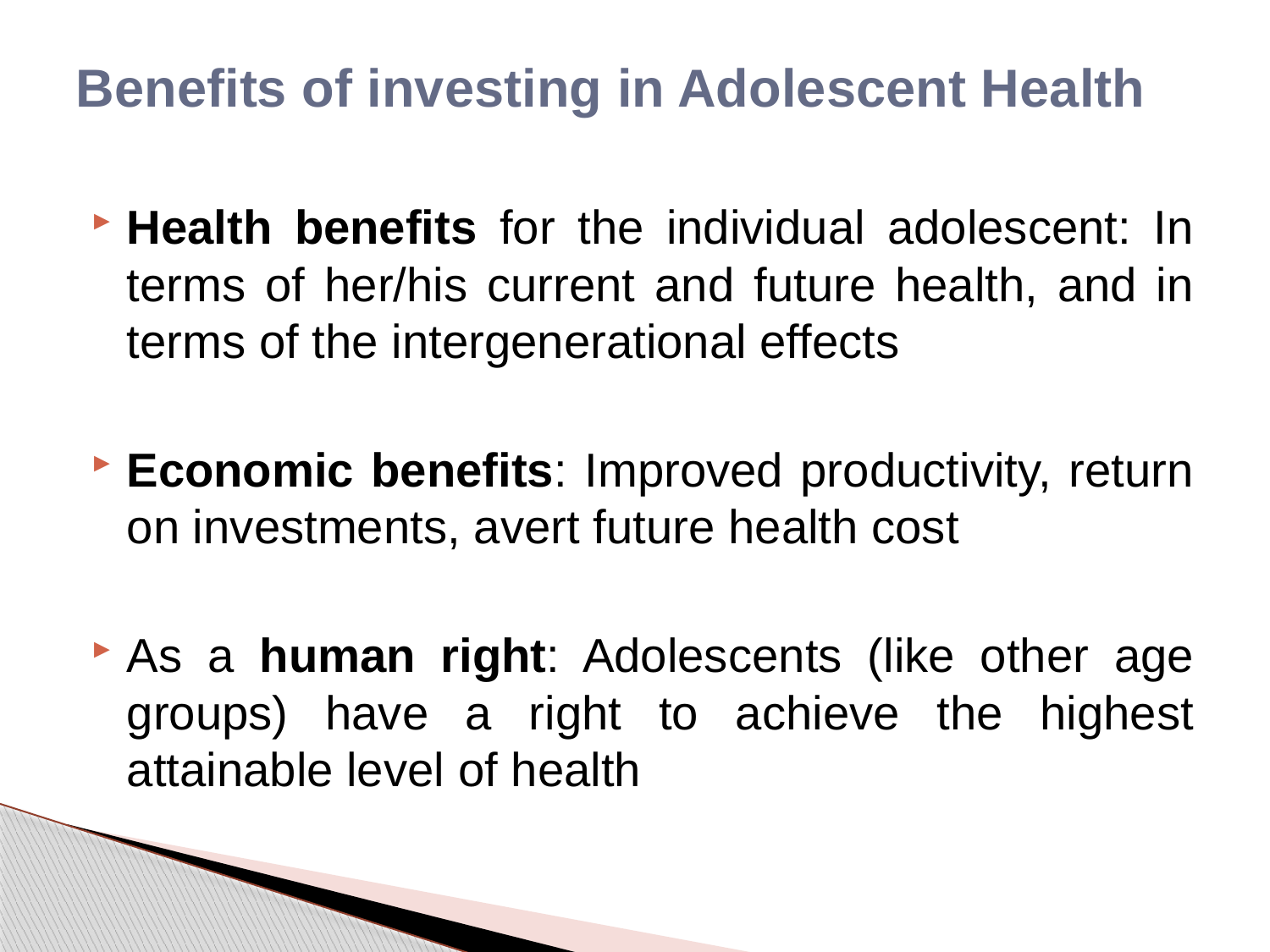

# Benefits of investing in Adolescent Health
Health benefits for the individual adolescent: In terms of her/his current and future health, and in terms of the intergenerational effects

Economic benefits: Improved productivity, return on investments, avert future health cost

As a human right: Adolescents (like other age groups) have a right to achieve the highest attainable level of health